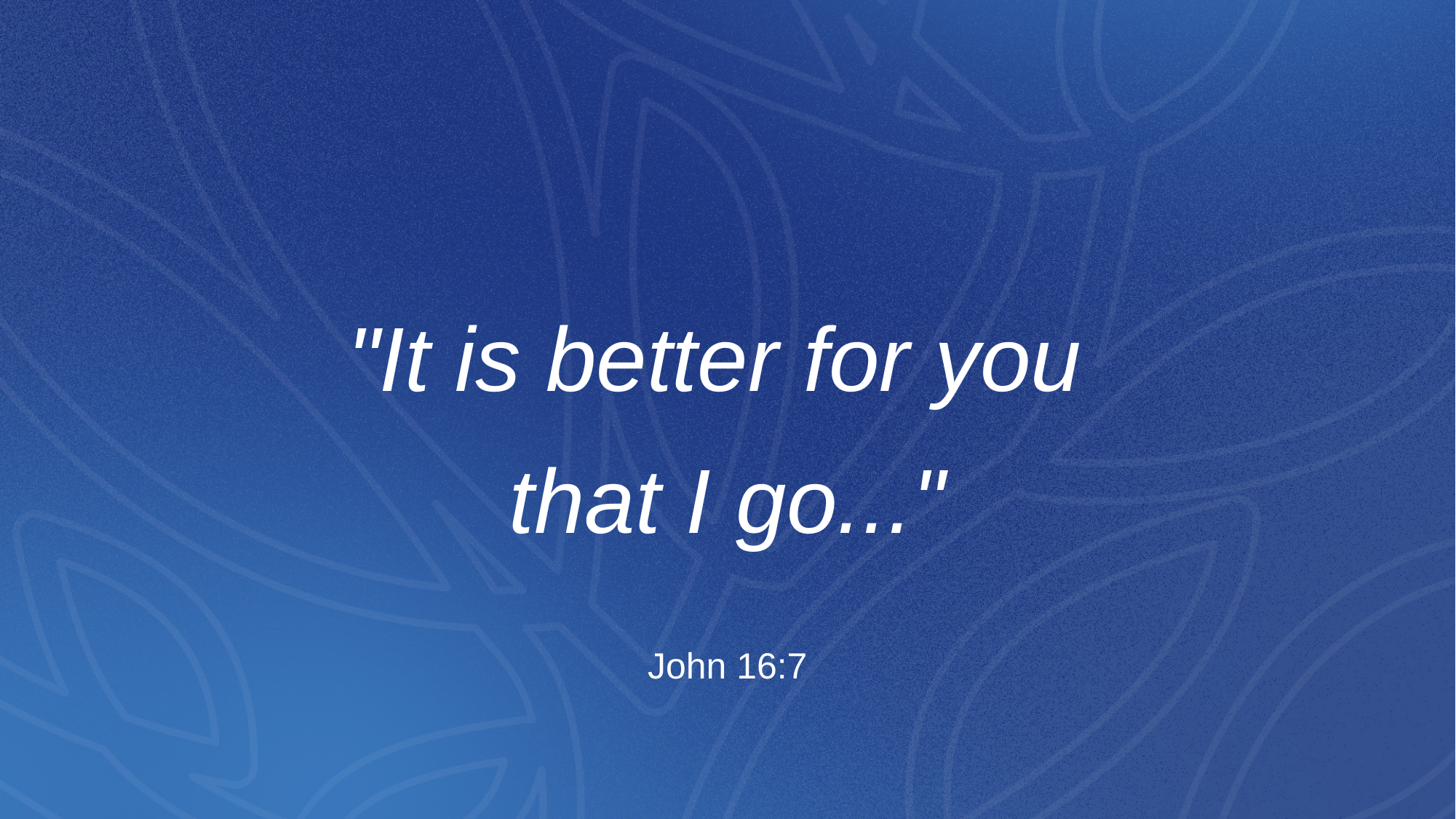

# "It is better for you that I go..."
John 16:7